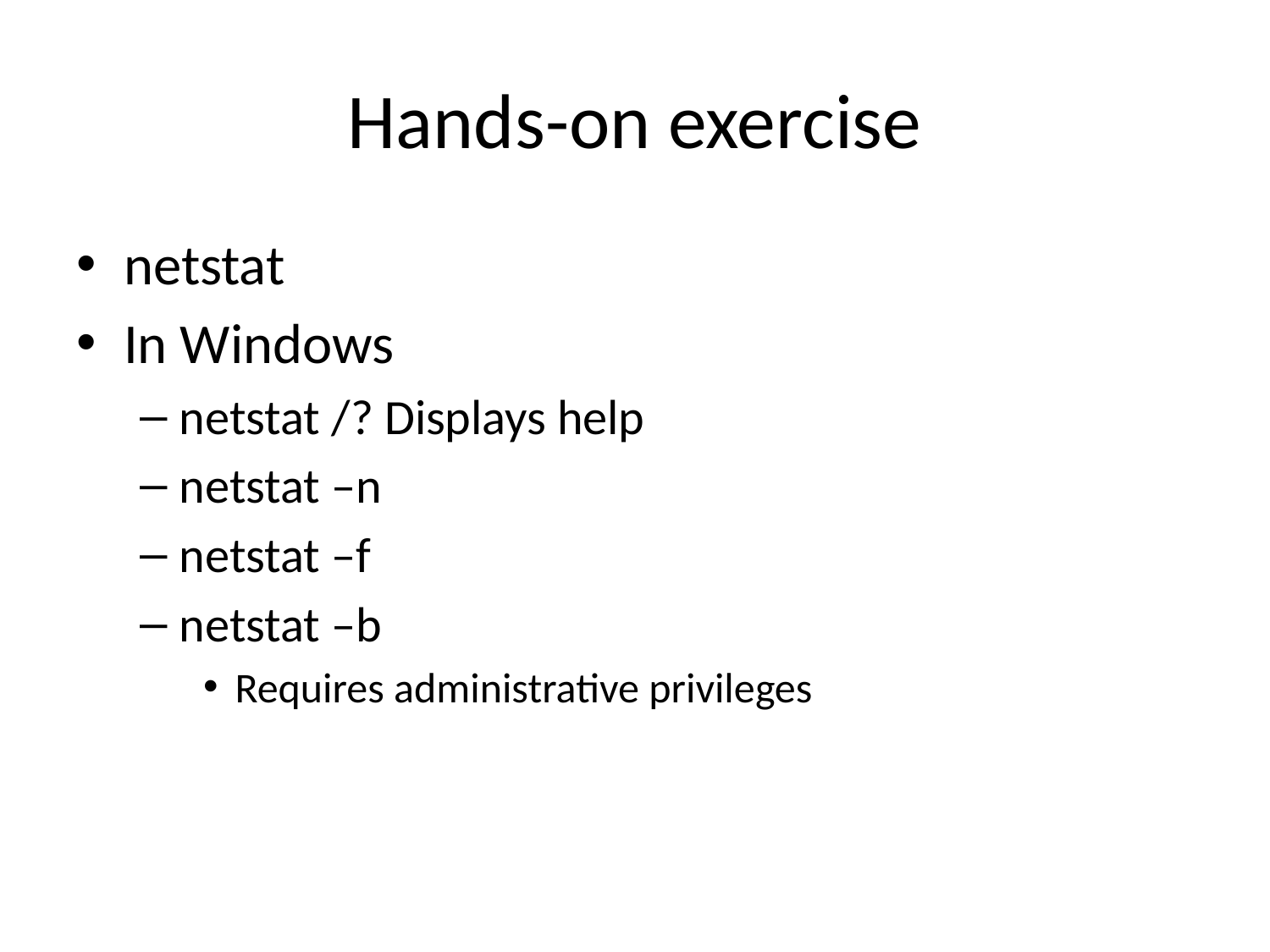

# Hands-on exercise
netstat
In Windows
netstat /? Displays help
netstat –n
netstat –f
netstat –b
Requires administrative privileges